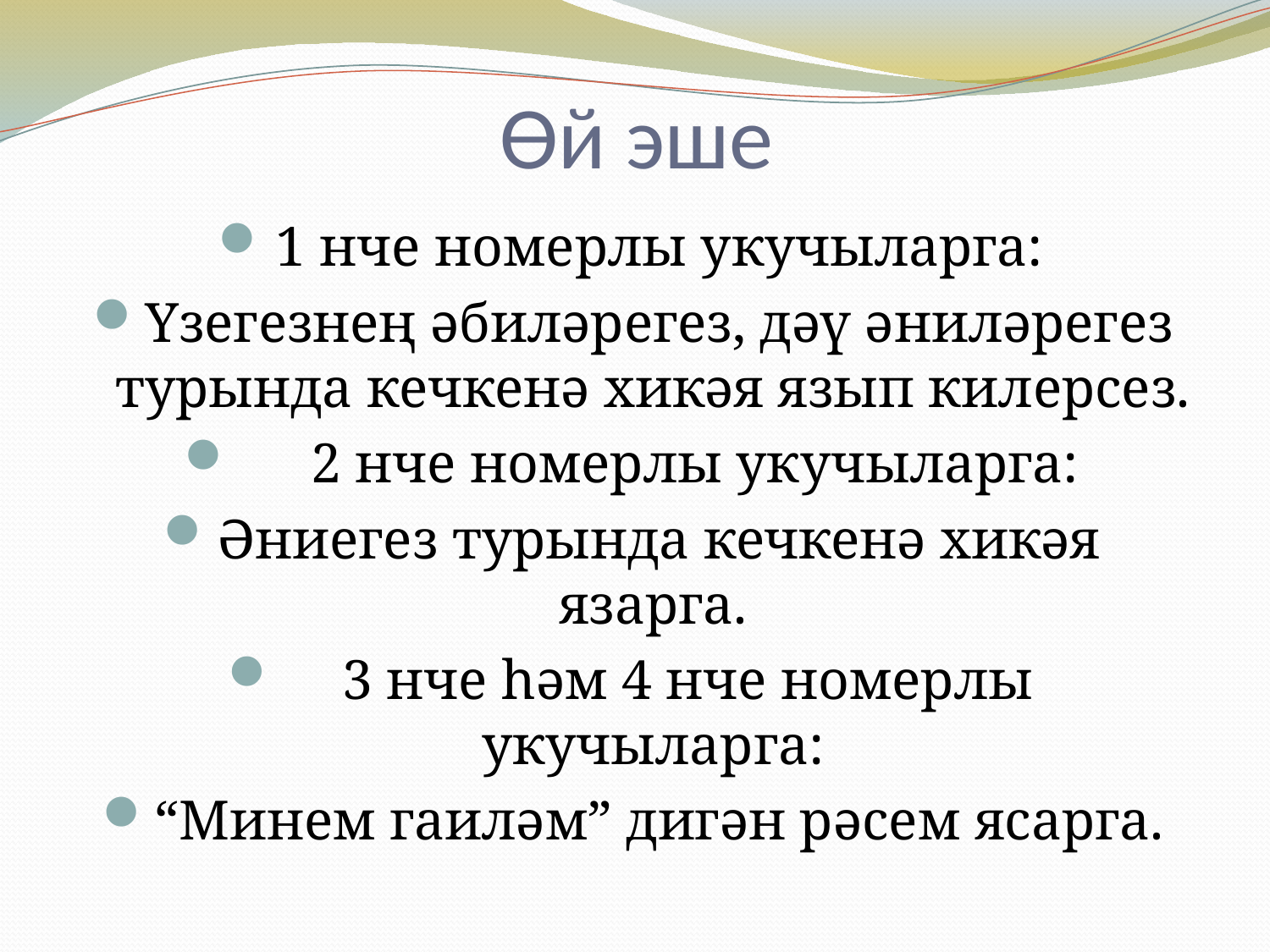

# Өй эше
1 нче номерлы укучыларга:
Үзегезнең әбиләрегез, дәү әниләрегез турында кечкенә хикәя язып килерсез.
     2 нче номерлы укучыларга:
Әниегез турында кечкенә хикәя язарга.
    3 нче һәм 4 нче номерлы укучыларга:
“Минем гаиләм” дигән рәсем ясарга.